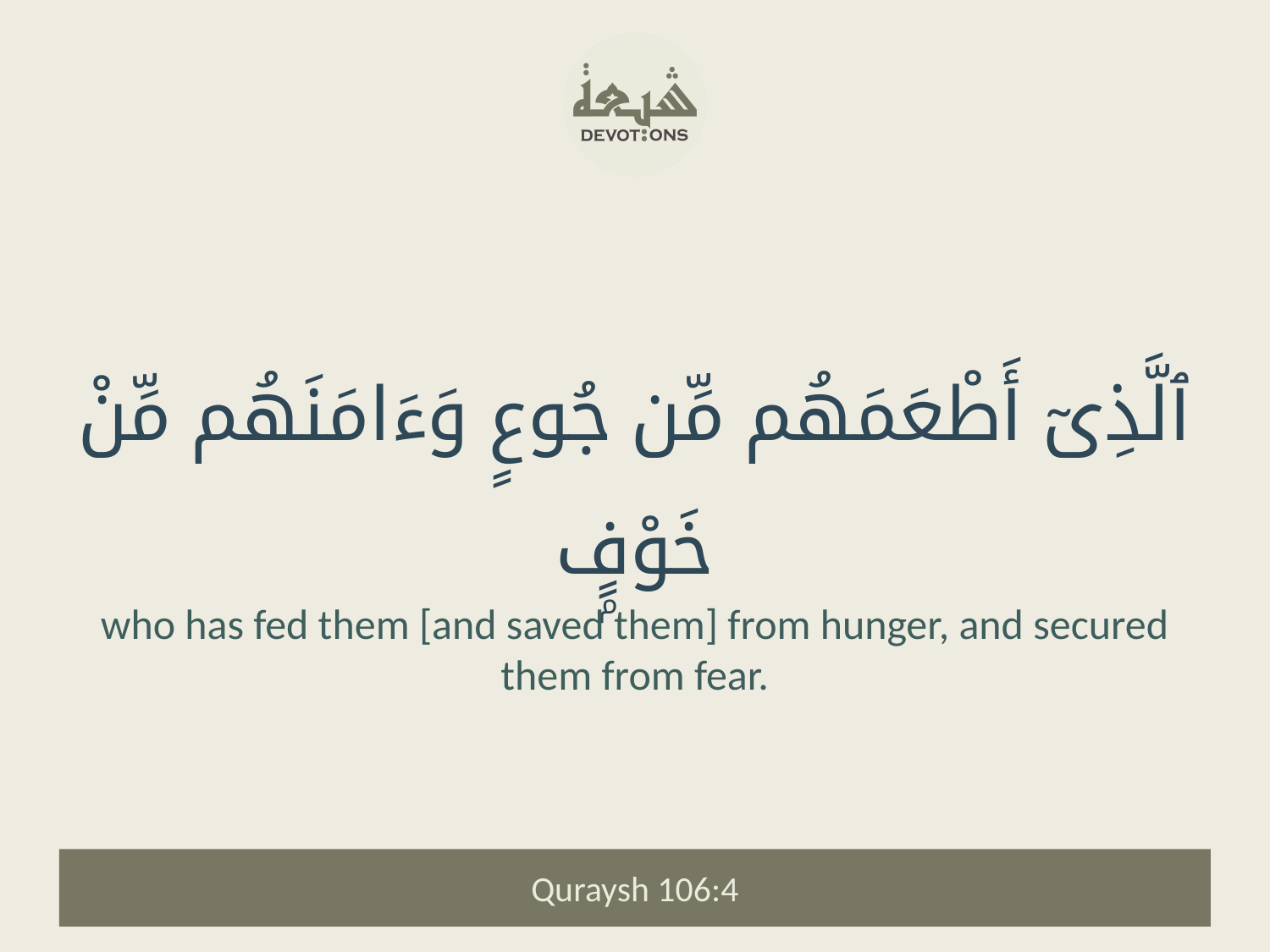

ٱلَّذِىٓ أَطْعَمَهُم مِّن جُوعٍ وَءَامَنَهُم مِّنْ خَوْفٍۭ
who has fed them [and saved them] from hunger, and secured them from fear.
Quraysh 106:4